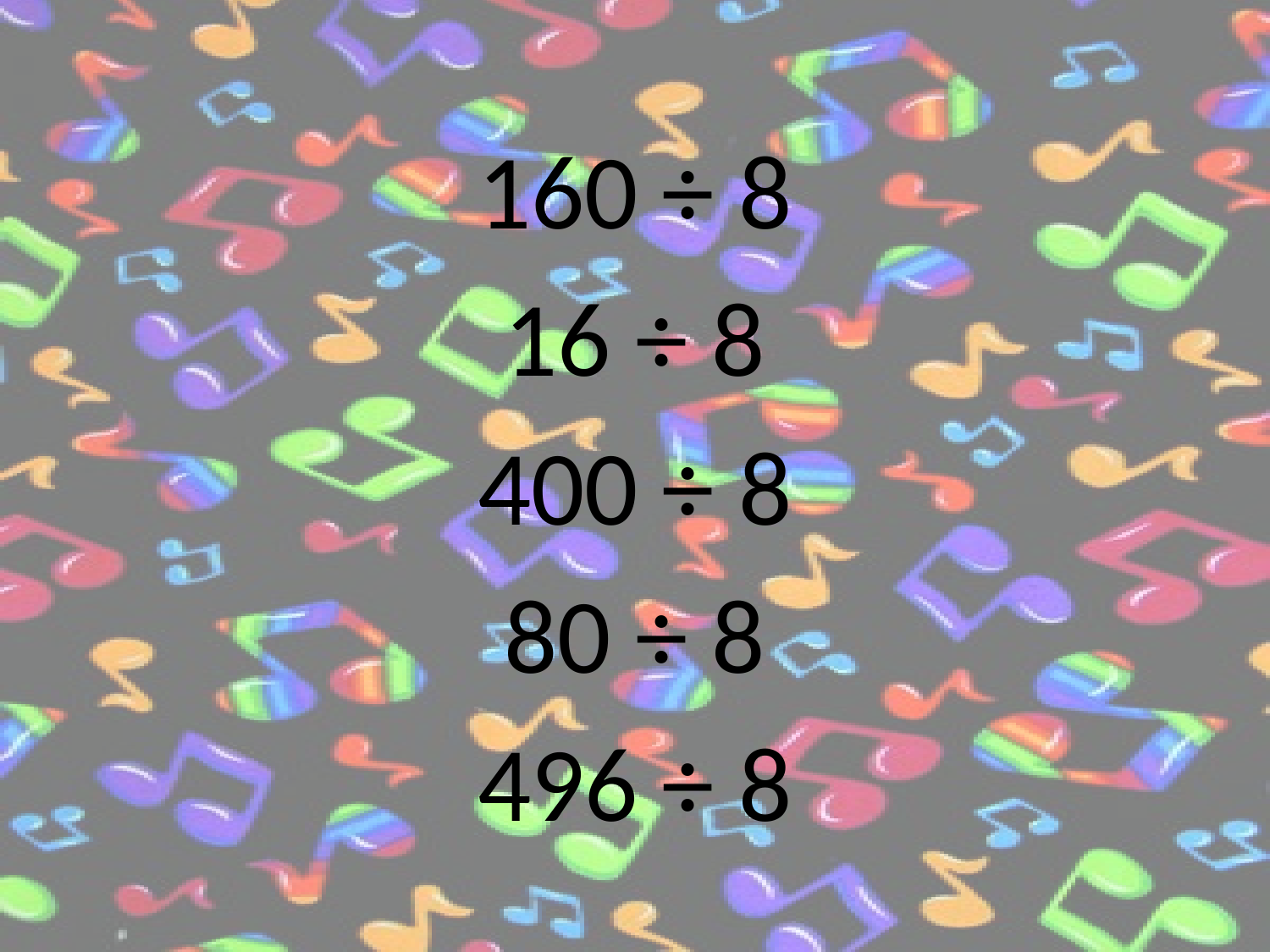

160 ÷ 8
16 ÷ 8
400 ÷ 8
80 ÷ 8
496 ÷ 8